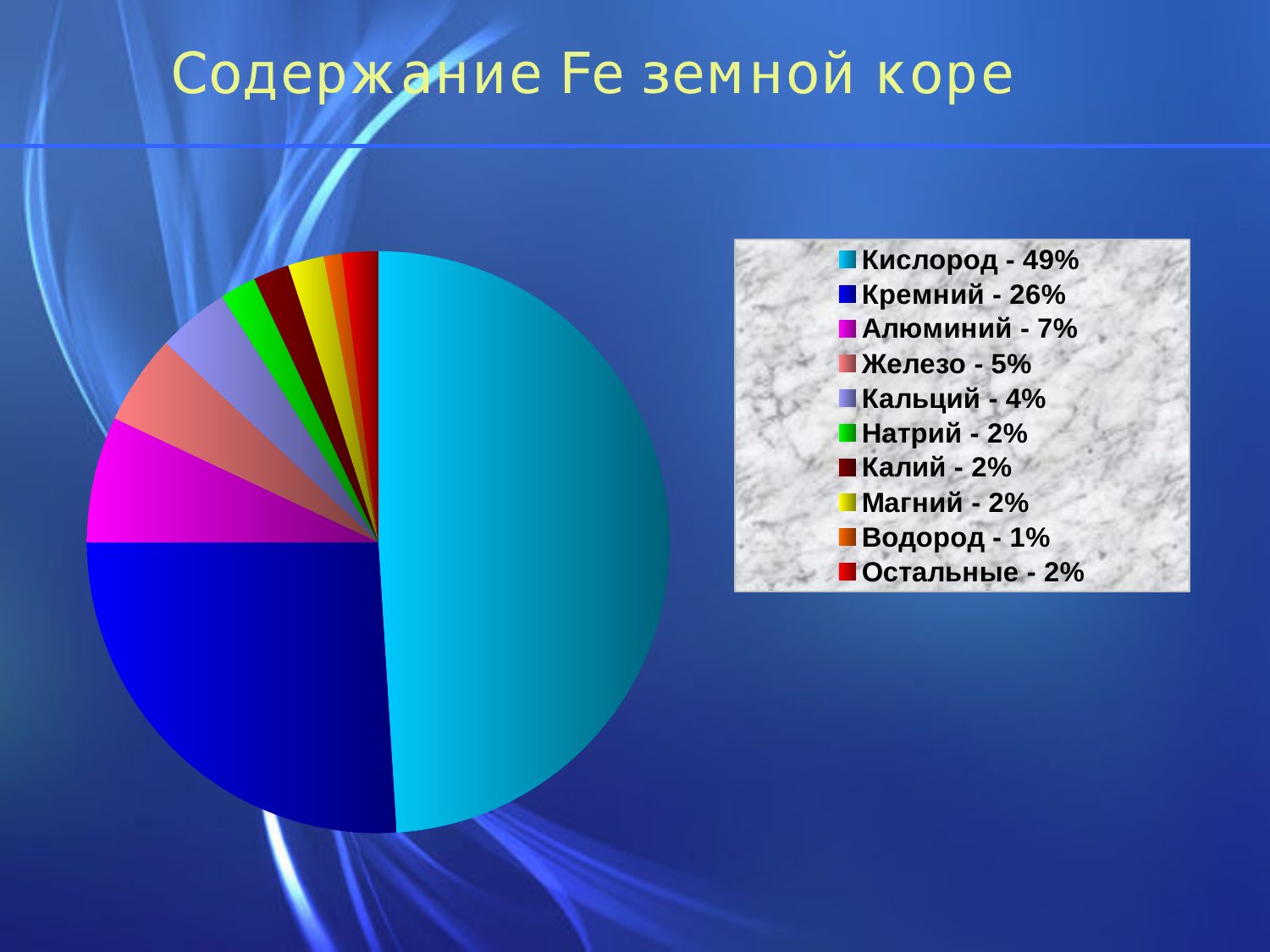

Содержание Fe земной коре

### Chart

| Category | % |
|---|---|
| Кислород - 49% | 49.0 |
| Кремний - 26% | 26.0 |
| Алюминий - 7% | 7.0 |
| Железо - 5% | 5.0 |
| Кальций - 4% | 4.0 |
| Натрий - 2% | 2.0 |
| Калий - 2% | 2.0 |
| Магний - 2% | 2.0 |
| Водород - 1% | 1.0 |
| Остальные - 2% | 2.0 |